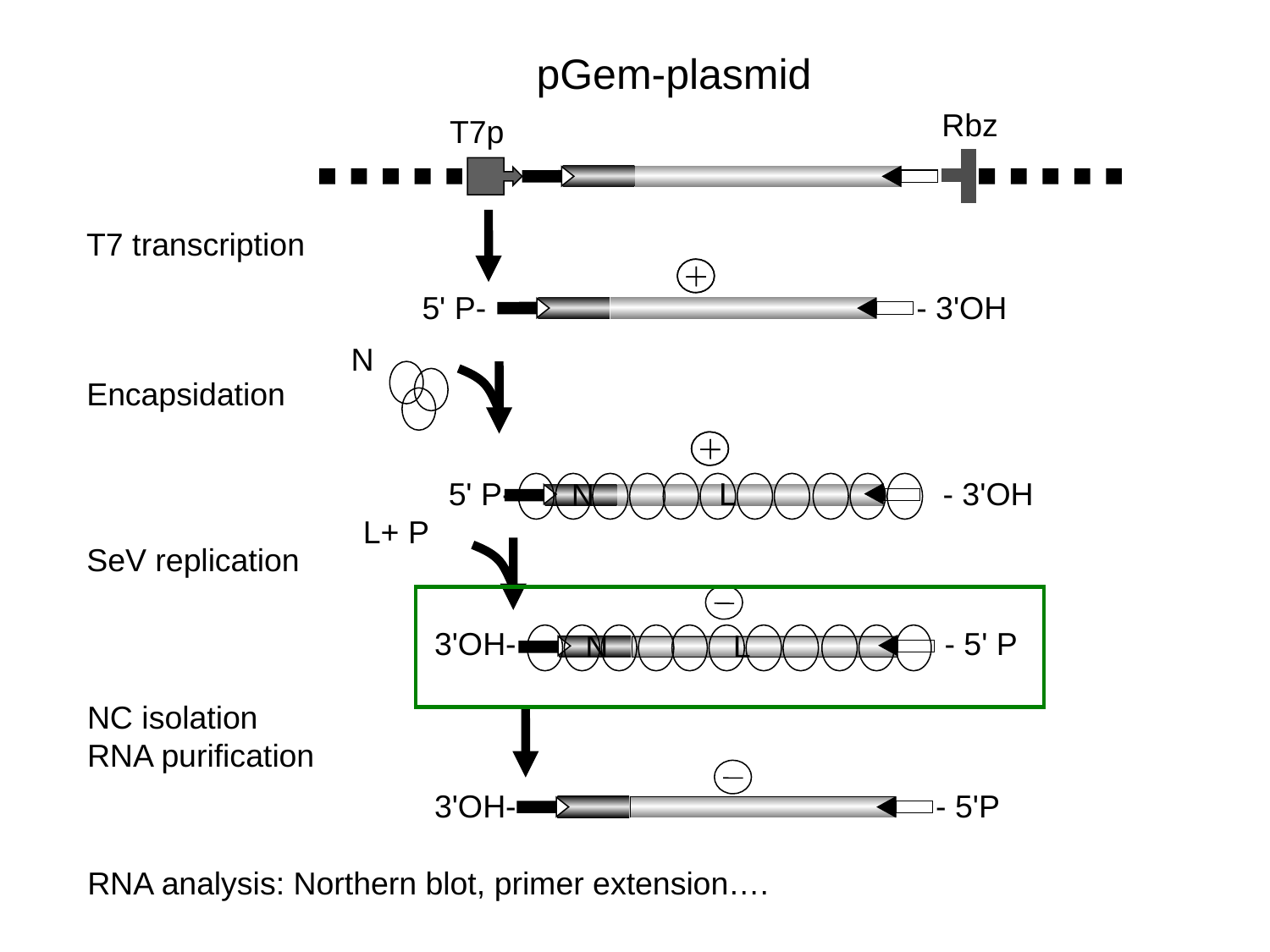

pGem-plasmid
Rbz
T7p

T7 transcription

5' P-
- 3'OH

N

Encapsidation

5' P-
L
N

- 3'OH

L+ P
SeV replication

3'OH-
- 5' P
L
N

NC isolation
RNA purification

3'OH-
- 5'P

RNA analysis: Northern blot, primer extension….